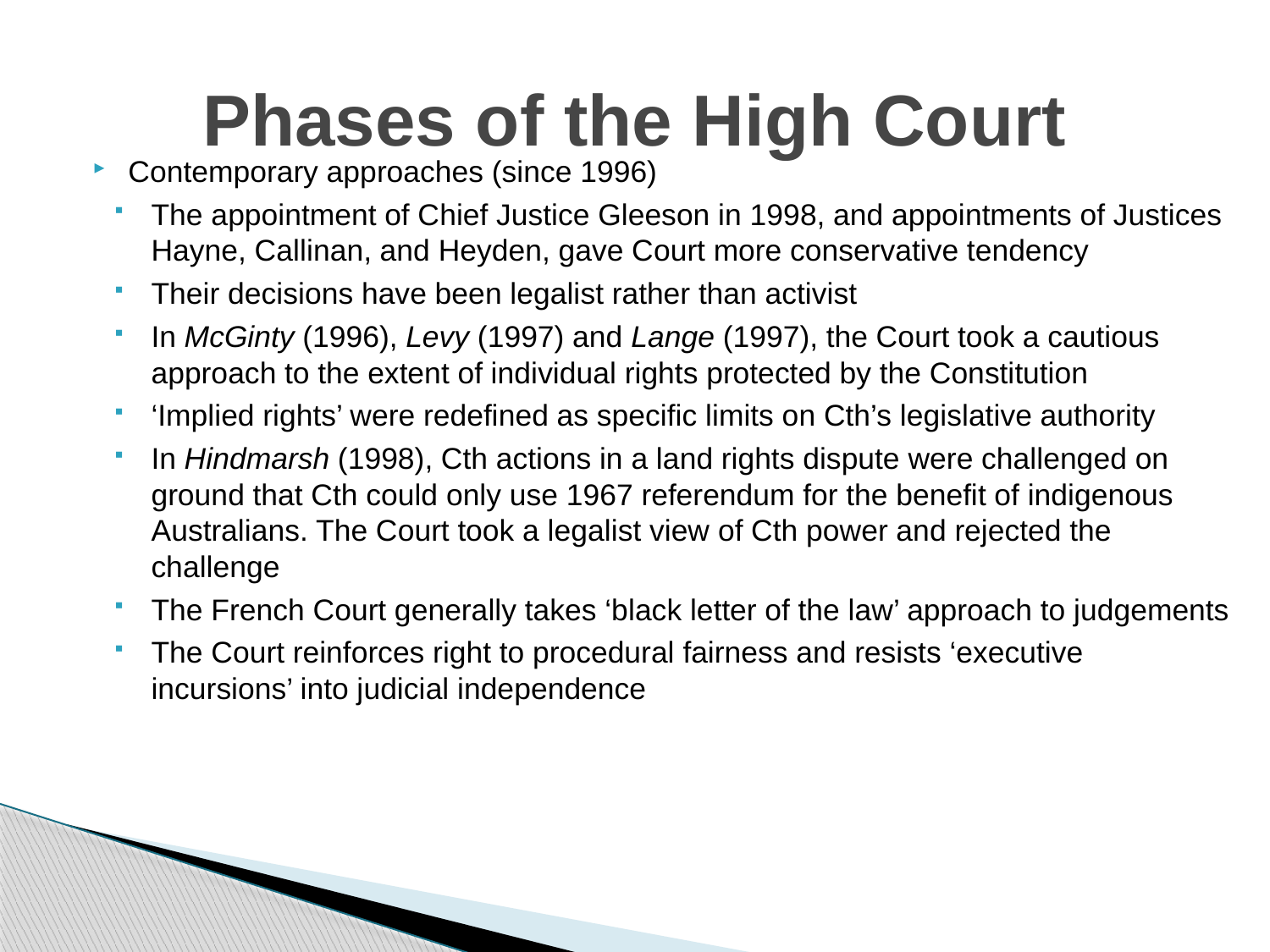

# Phases of the High Court
Contemporary approaches (since 1996)
The appointment of Chief Justice Gleeson in 1998, and appointments of Justices Hayne, Callinan, and Heyden, gave Court more conservative tendency
Their decisions have been legalist rather than activist
In McGinty (1996), Levy (1997) and Lange (1997), the Court took a cautious approach to the extent of individual rights protected by the Constitution
‘Implied rights’ were redefined as specific limits on Cth’s legislative authority
In Hindmarsh (1998), Cth actions in a land rights dispute were challenged on ground that Cth could only use 1967 referendum for the benefit of indigenous Australians. The Court took a legalist view of Cth power and rejected the challenge
The French Court generally takes ‘black letter of the law’ approach to judgements
The Court reinforces right to procedural fairness and resists ‘executive incursions’ into judicial independence